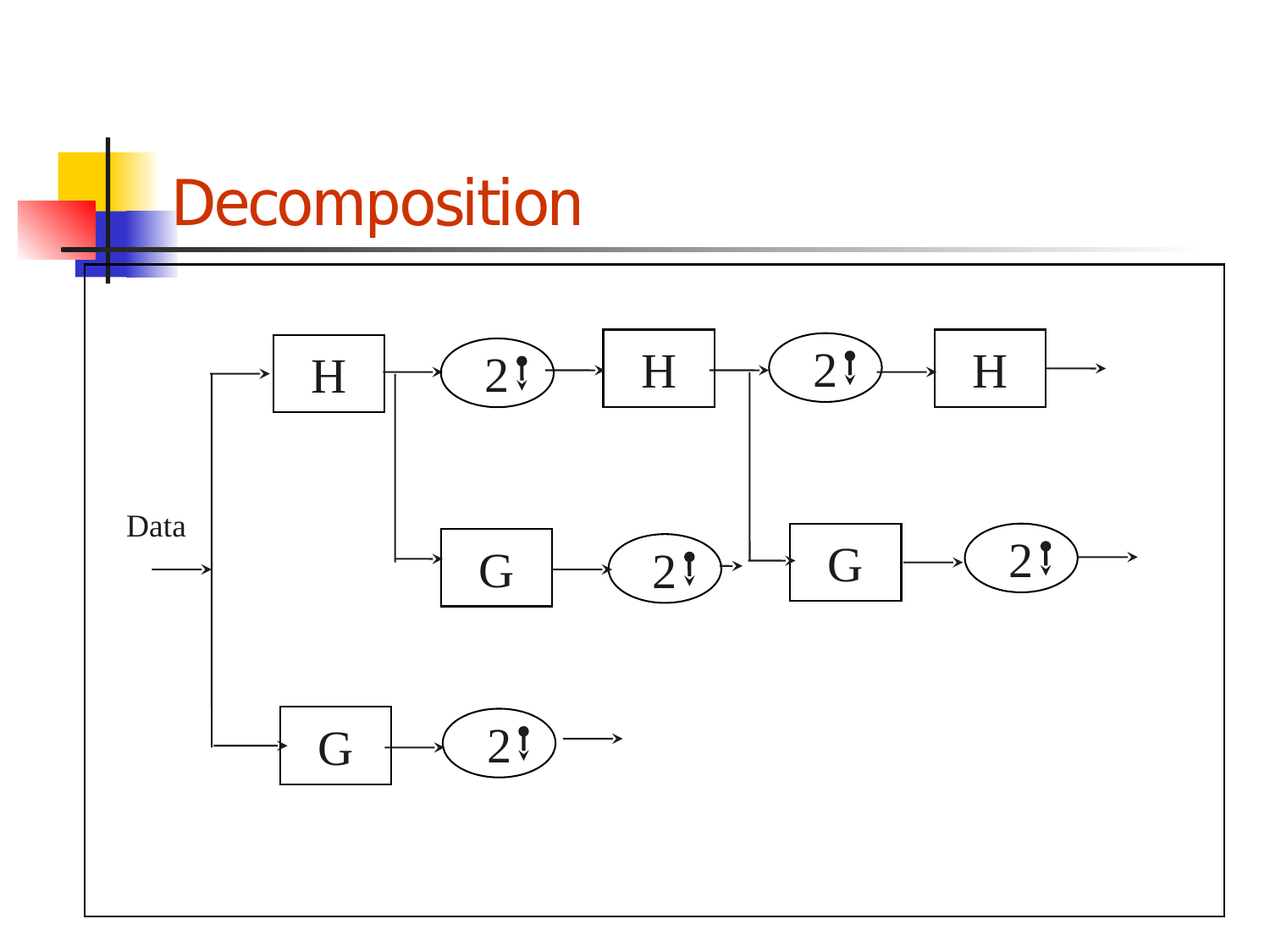

# Decomposition

H
H
2

H
2

Data
G
2

G
2

G
2